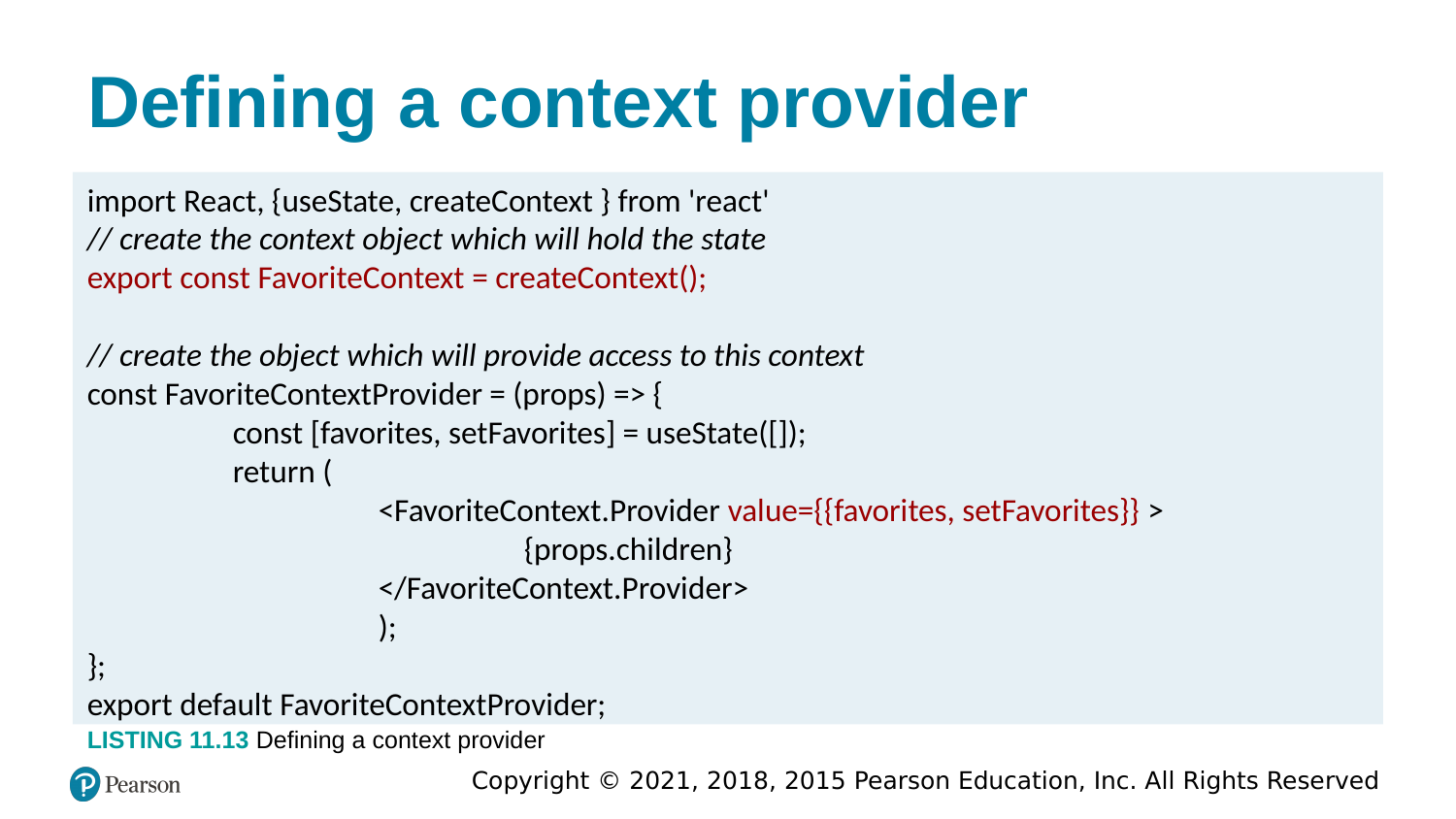

# Defining a context provider
import React, {useState, createContext } from 'react'
// create the context object which will hold the state
export const FavoriteContext = createContext();

// create the object which will provide access to this context
const FavoriteContextProvider = (props) => {
	const [favorites, setFavorites] = useState([]);
	return (
		<FavoriteContext.Provider value={{favorites, setFavorites}} >
			{props.children}
		</FavoriteContext.Provider>
		);
};
export default FavoriteContextProvider;
LISTING 11.13 Defining a context provider